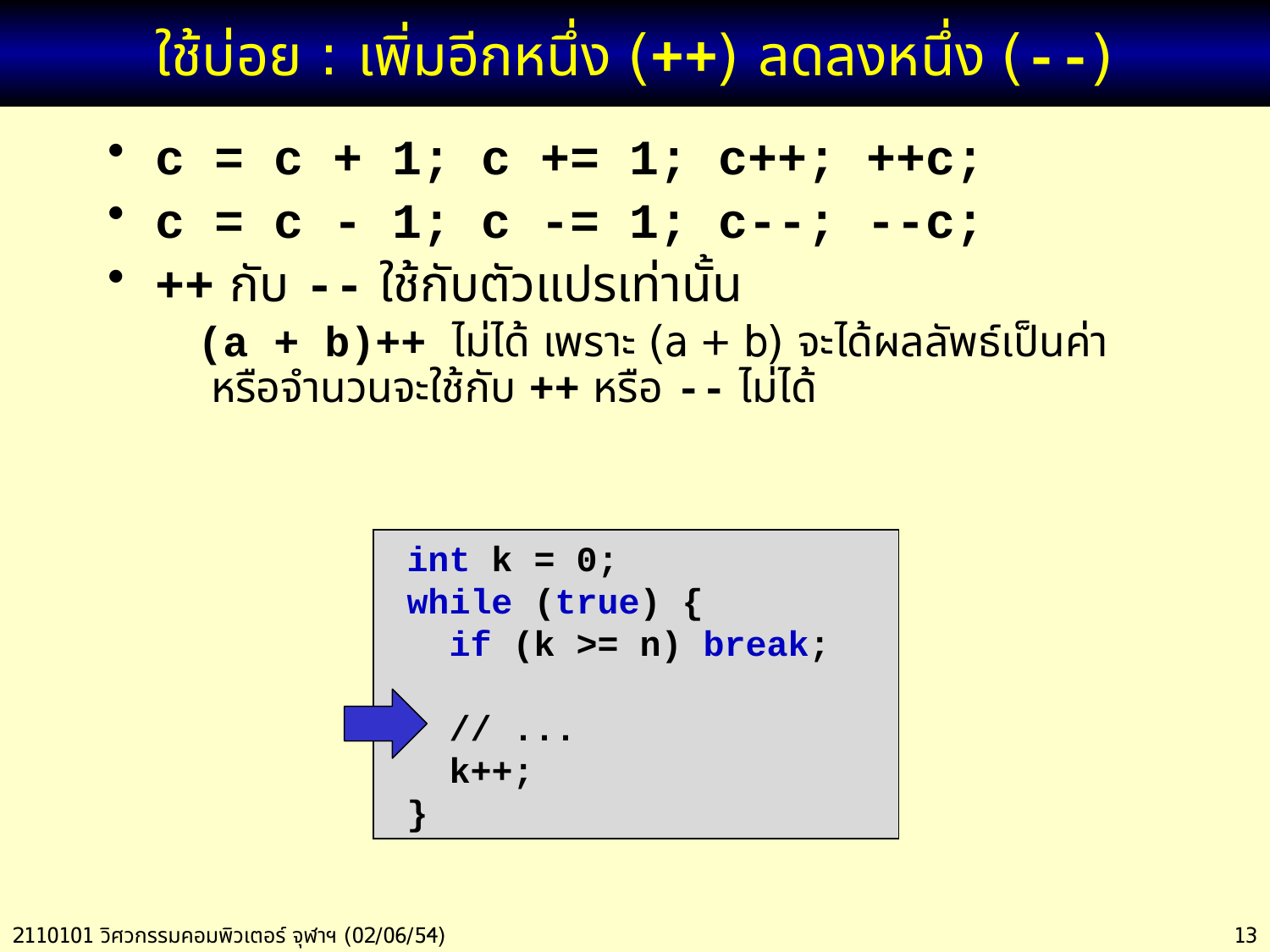

# ใช้บ่อย : เพิ่มอีกหนึ่ง (++) ลดลงหนึ่ง (--)
c = c + 1; c += 1; c++; ++c;
c = c - 1; c -= 1; c--; --c;
++ กับ -- ใช้กับตัวแปรเท่านั้น
  (a + b)++  ไม่ได้ เพราะ (a + b) จะได้ผลลัพธ์เป็นค่า หรือจำนวนจะใช้กับ ++ หรือ -- ไม่ได้
 int k = 0;
 while (true) {
   if (k >= n) break;
   // ...
   k++;
 }